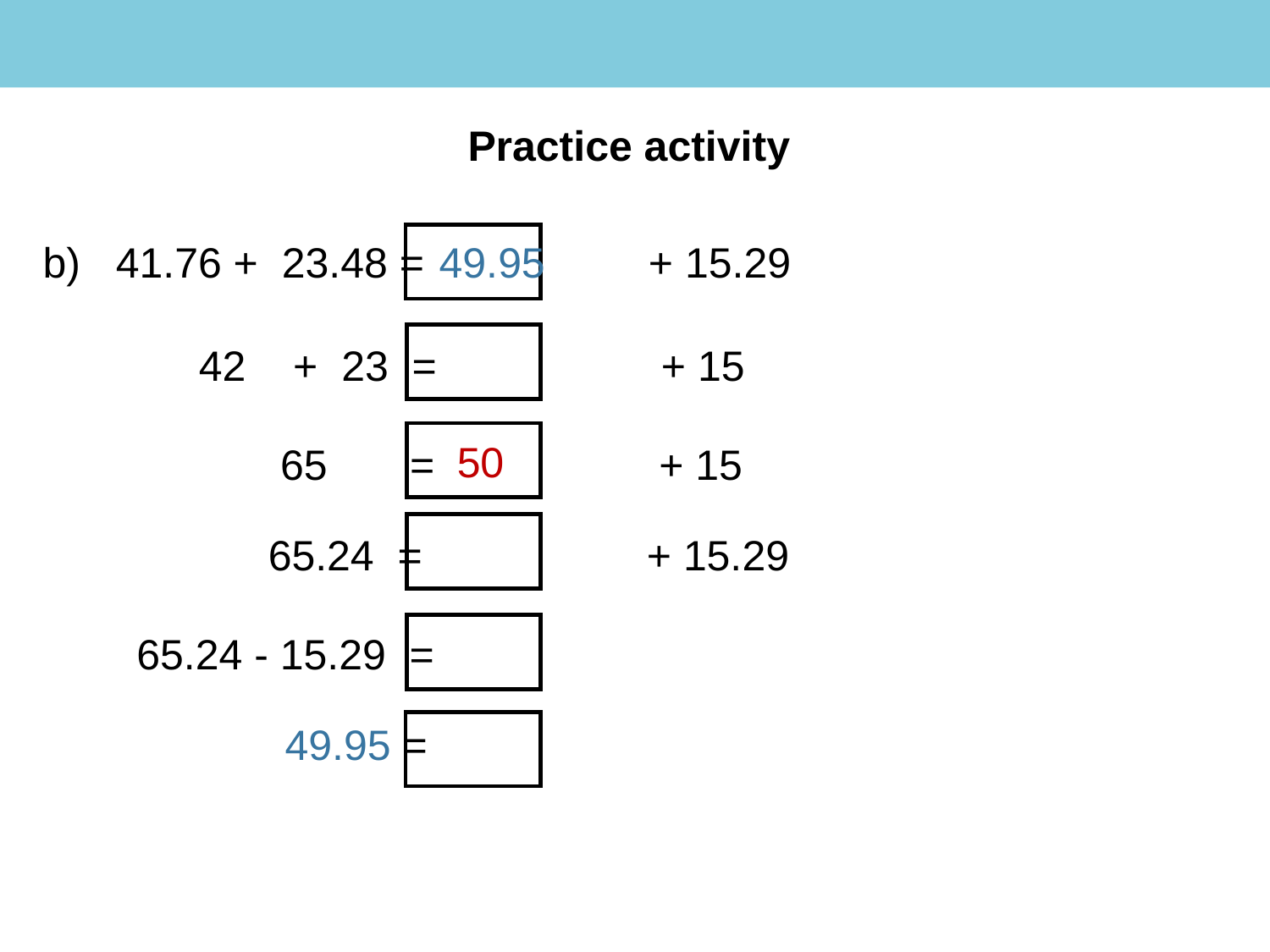

Practice activity

      49.95
b)   41.76 +  23.48 =                   + 15.29

       42    +  23  =                   + 15

50
       65       =                   + 15

      65.24  =                   + 15.29

      65.24 - 15.29  =
      49.95 =